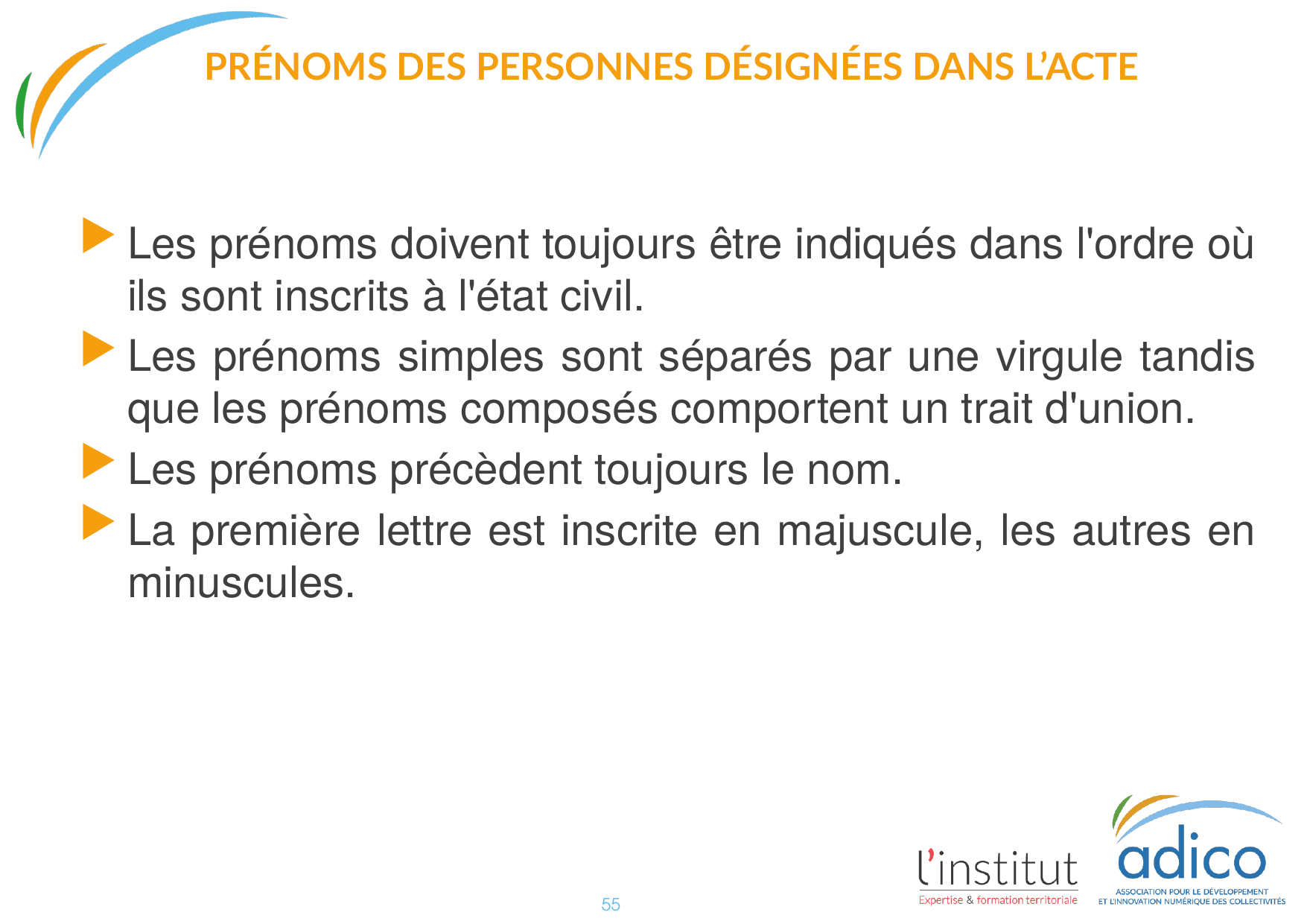

# PRÉNOMS DES PERSONNES DÉSIGNÉES DANS L’ACTE

Les prénoms doivent toujours être indiqués dans l'ordre où ils sont inscrits à l'état civil.
Les prénoms simples sont séparés par une virgule tandis que les prénoms composés comportent un trait d'union.
Les prénoms précèdent toujours le nom.
La première lettre est inscrite en majuscule, les autres en minuscules.